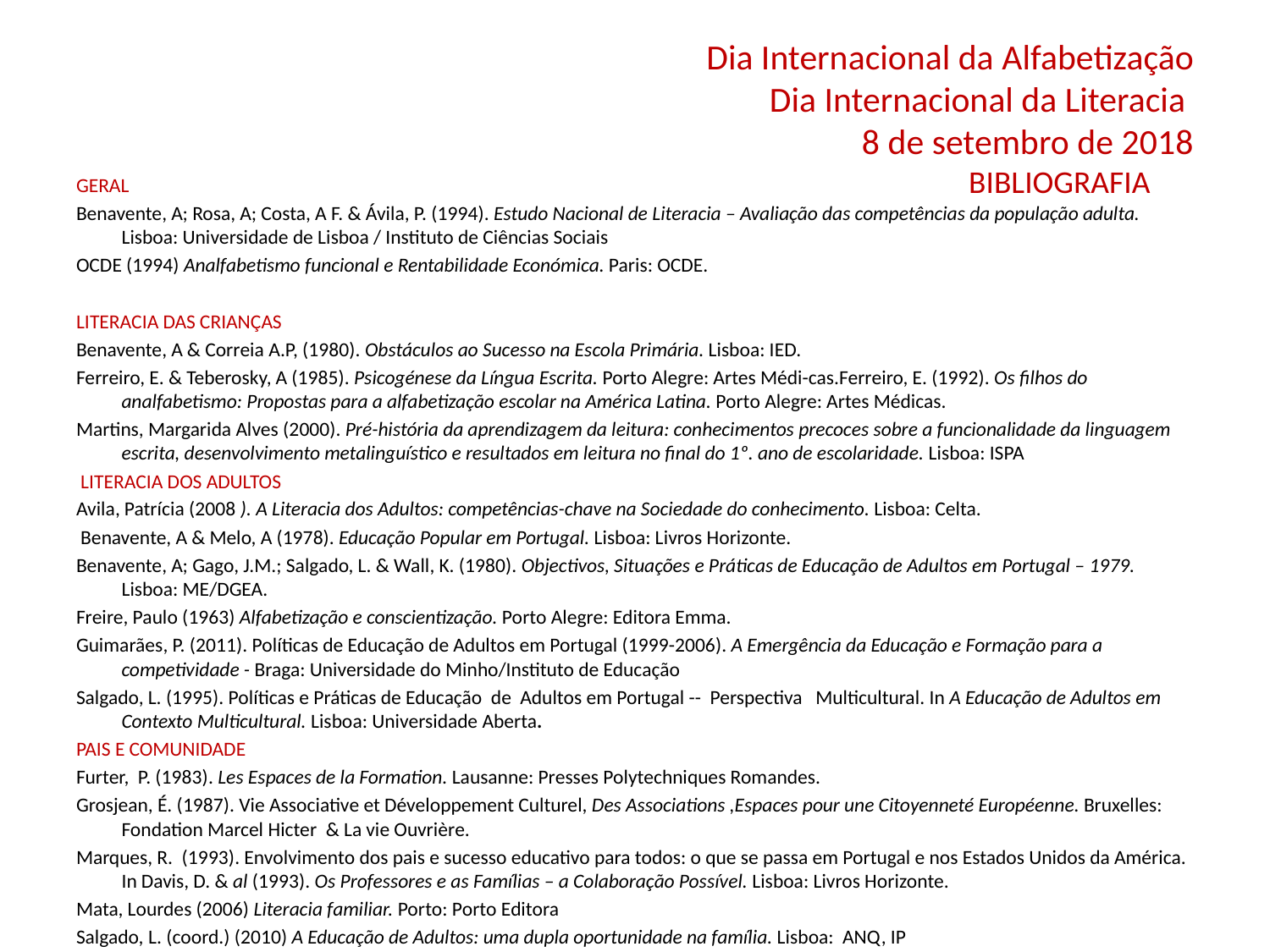

# Dia Internacional da Alfabetização Dia Internacional da Literacia 8 de setembro de 2018 BIBLIOGRAFIA
GERAL
Benavente, A; Rosa, A; Costa, A F. & Ávila, P. (1994). Estudo Nacional de Literacia – Avaliação das competências da população adulta. Lisboa: Universidade de Lisboa / Instituto de Ciências Sociais
OCDE (1994) Analfabetismo funcional e Rentabilidade Económica. Paris: OCDE.

LITERACIA DAS CRIANÇAS
Benavente, A & Correia A.P, (1980). Obstáculos ao Sucesso na Escola Primária. Lisboa: IED.
Ferreiro, E. & Teberosky, A (1985). Psicogénese da Língua Escrita. Porto Alegre: Artes Médi-cas.Ferreiro, E. (1992). Os filhos do analfabetismo: Propostas para a alfabetização escolar na América Latina. Porto Alegre: Artes Médicas.
Martins, Margarida Alves (2000). Pré-história da aprendizagem da leitura: conhecimentos precoces sobre a funcionalidade da linguagem escrita, desenvolvimento metalinguístico e resultados em leitura no final do 1º. ano de escolaridade. Lisboa: ISPA
 LITERACIA DOS ADULTOS
Avila, Patrícia (2008 ). A Literacia dos Adultos: competências-chave na Sociedade do conhecimento. Lisboa: Celta.
 Benavente, A & Melo, A (1978). Educação Popular em Portugal. Lisboa: Livros Horizonte.
Benavente, A; Gago, J.M.; Salgado, L. & Wall, K. (1980). Objectivos, Situações e Práticas de Educação de Adultos em Portugal – 1979. Lisboa: ME/DGEA.
Freire, Paulo (1963) Alfabetização e conscientização. Porto Alegre: Editora Emma.
Guimarães, P. (2011). Políticas de Educação de Adultos em Portugal (1999-2006). A Emergência da Educação e Formação para a competividade - Braga: Universidade do Minho/Instituto de Educação
Salgado, L. (1995). Políticas e Práticas de Educação  de  Adultos em Portugal --  Perspectiva   Multicultural. In A Educação de Adultos em Contexto Multicultural. Lisboa: Universidade Aberta.
PAIS E COMUNIDADE
Furter,  P. (1983). Les Espaces de la Formation. Lausanne: Presses Polytechniques Romandes.
Grosjean, É. (1987). Vie Associative et Développement Culturel, Des Associations ,Espaces pour une Citoyenneté Européenne. Bruxelles: Fondation Marcel Hicter  & La vie Ouvrière.
Marques, R.  (1993). Envolvimento dos pais e sucesso educativo para todos: o que se passa em Portugal e nos Estados Unidos da América. In Davis, D. & al (1993). Os Professores e as Famílias – a Colaboração Possível. Lisboa: Livros Horizonte.
Mata, Lourdes (2006) Literacia familiar. Porto: Porto Editora
Salgado, L. (coord.) (2010) A Educação de Adultos: uma dupla oportunidade na família. Lisboa:  ANQ, IP
Salgado, L. (coord.) (2011) Necessidades e Potencialidades de Educação de adultos envolvimento parental para o sucesso escolar – Material de formação; coleção de fichas) .
Salgado, L. (coord.) (2011) O aumento das competências educativas das famílias: um efeito das novas oportunidades. Lisboa: ANQ, IP